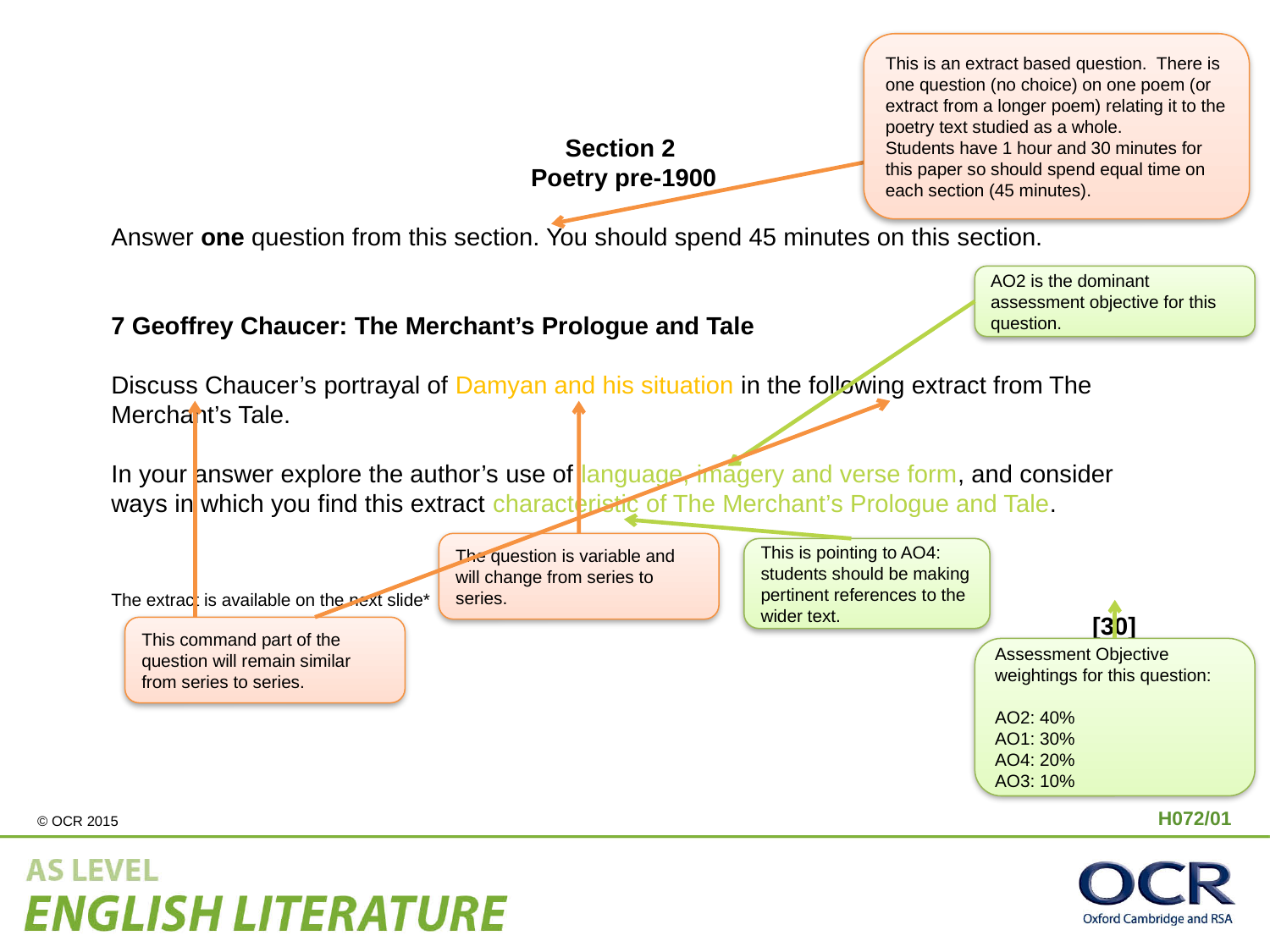

This is an extract based question.  There is one question (no choice) on one poem (or extract from a longer poem) relating it to the poetry text studied as a whole.
Students have 1 hour and 30 minutes for this paper so should spend equal time on each section (45 minutes).
Section 2
Poetry pre-1900

Answer one question from this section. You should spend 45 minutes on this section.

7 Geoffrey Chaucer: The Merchant’s Prologue and Tale

Discuss Chaucer’s portrayal of Damyan and his situation in the following extract from The Merchant’s Tale.

In your answer explore the author’s use of language, imagery and verse form, and consider ways in which you find this extract characteristic of The Merchant’s Prologue and Tale.

The extract is available on the next slide*
[30]

AO2 is the dominant assessment objective for this question.
The question is variable and will change from series to series.
This is pointing to AO4: students should be making pertinent references to the wider text.
This command part of the question will remain similar from series to series.
Assessment Objective weightings for this question:

AO2: 40%
AO1: 30%
AO4: 20%
AO3: 10%